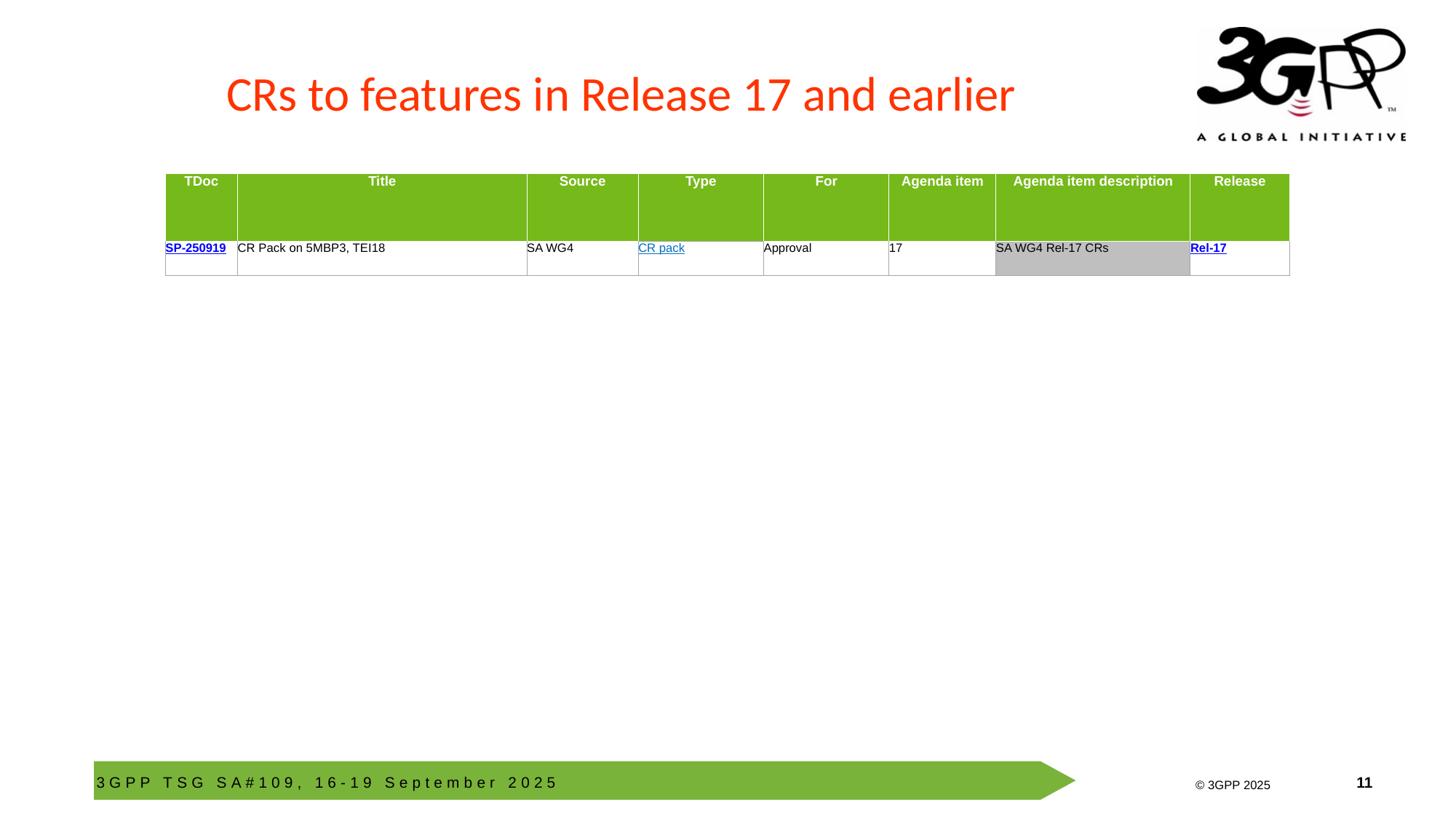

# CRs to features in Release 17 and earlier

| TDoc | Title | Source | Type | For | Agenda item | Agenda item description | Release |
| --- | --- | --- | --- | --- | --- | --- | --- |
| SP-250919 | CR Pack on 5MBP3, TEI18 | SA WG4 | CR pack | Approval | 17 | SA WG4 Rel-17 CRs | Rel-17 |